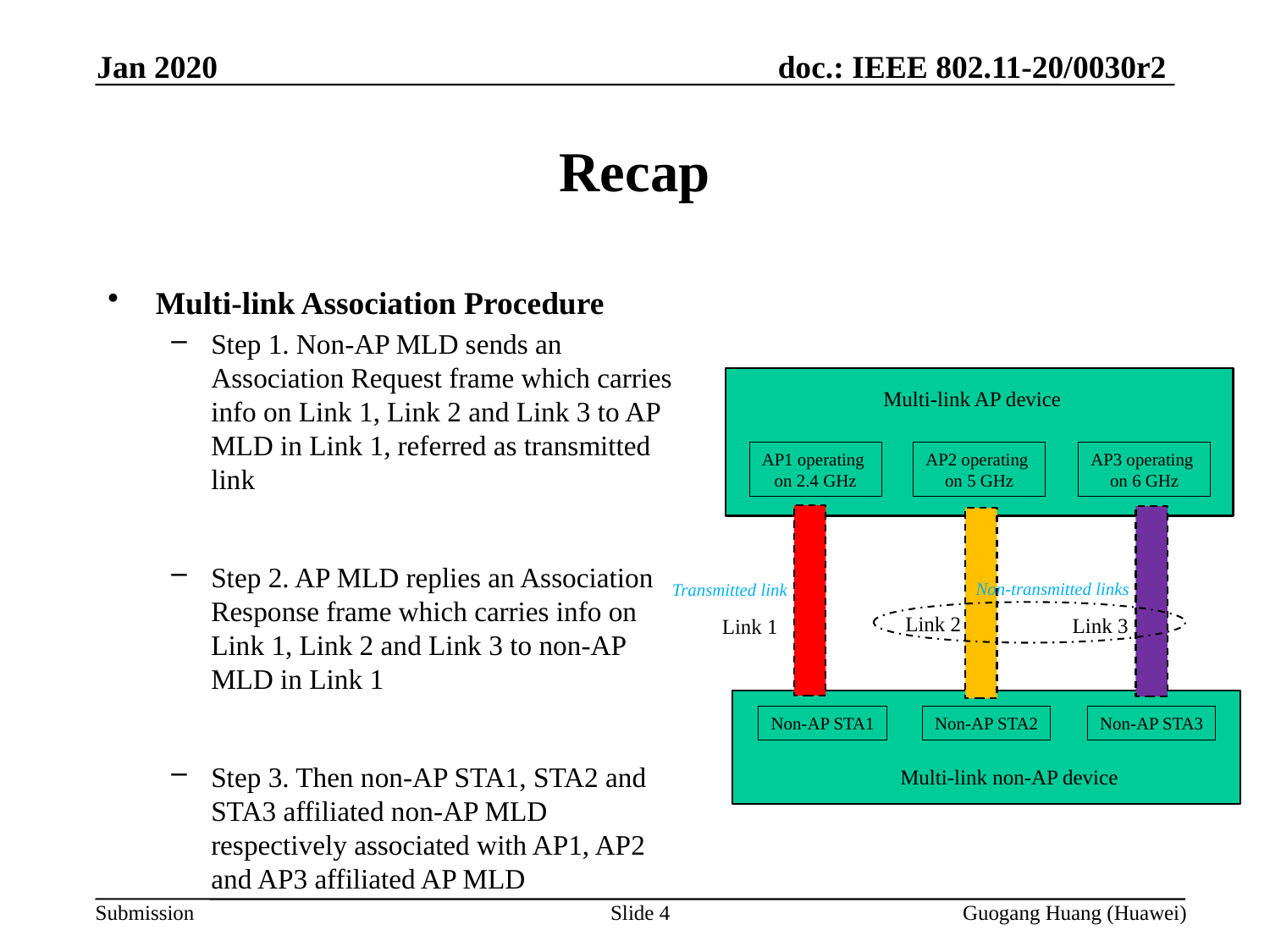

Jan 2020
Recap
Multi-link Association Procedure
Step 1. Non-AP MLD sends an Association Request frame which carries info on Link 1, Link 2 and Link 3 to AP MLD in Link 1, referred as transmitted link

Step 2. AP MLD replies an Association Response frame which carries info on Link 1, Link 2 and Link 3 to non-AP MLD in Link 1

Step 3. Then non-AP STA1, STA2 and STA3 affiliated non-AP MLD respectively associated with AP1, AP2 and AP3 affiliated AP MLD

Multi-link AP device
AP1 operating
on 2.4 GHz
AP2 operating
on 5 GHz
AP3 operating
on 6 GHz

Non-transmitted links
Transmitted link

Link 2
Link 3
Link 1

Non-AP STA1
Non-AP STA2
Non-AP STA3
Multi-link non-AP device
Slide 4
Guogang Huang (Huawei)